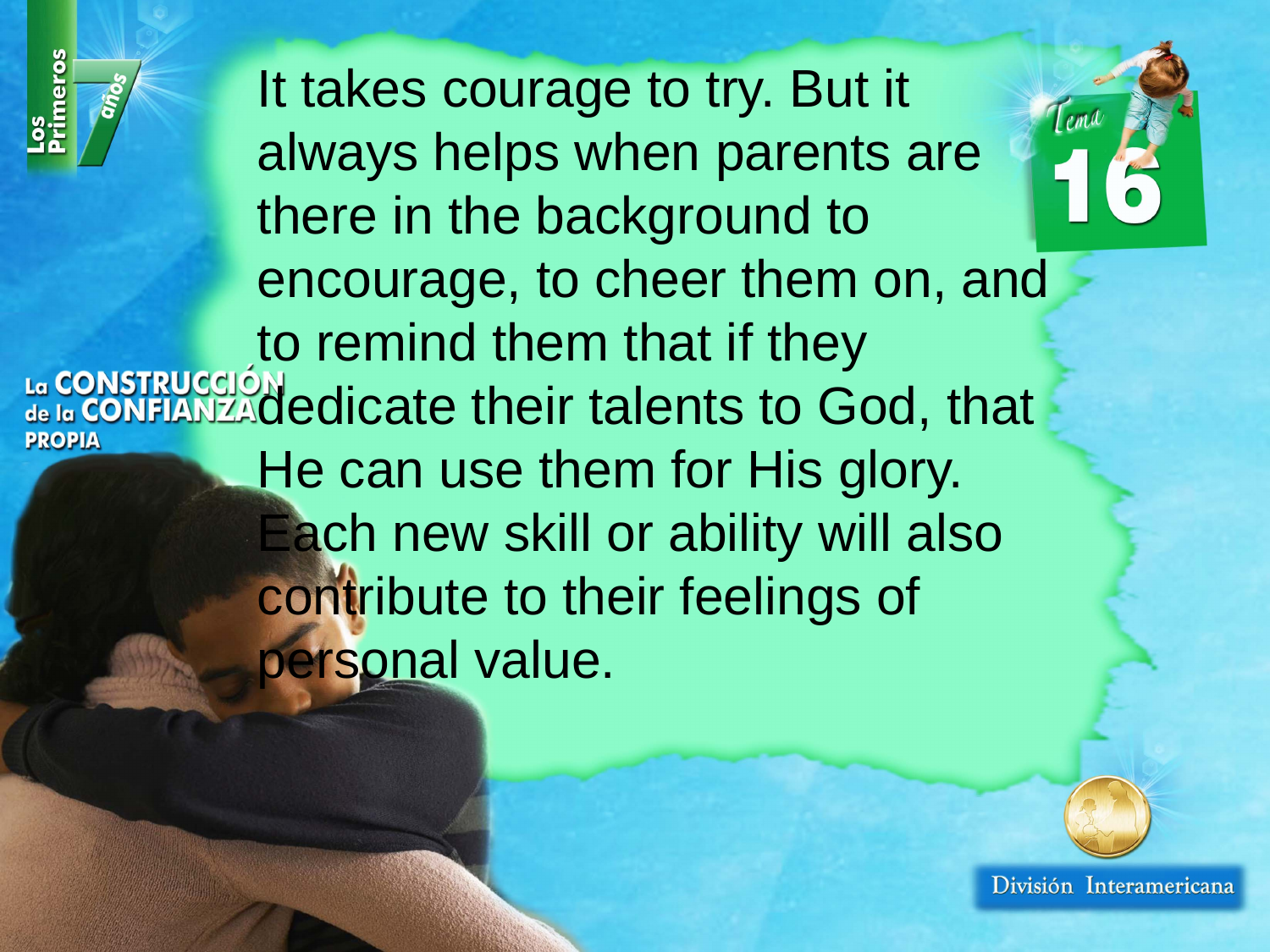

It takes courage to try. But it always helps when parents are there in the background to encourage, to cheer them on, and to remind them that if they dedicate their talents to God, that He can use them for His glory. Each new skill or ability will also contribute to their feelings of personal value.